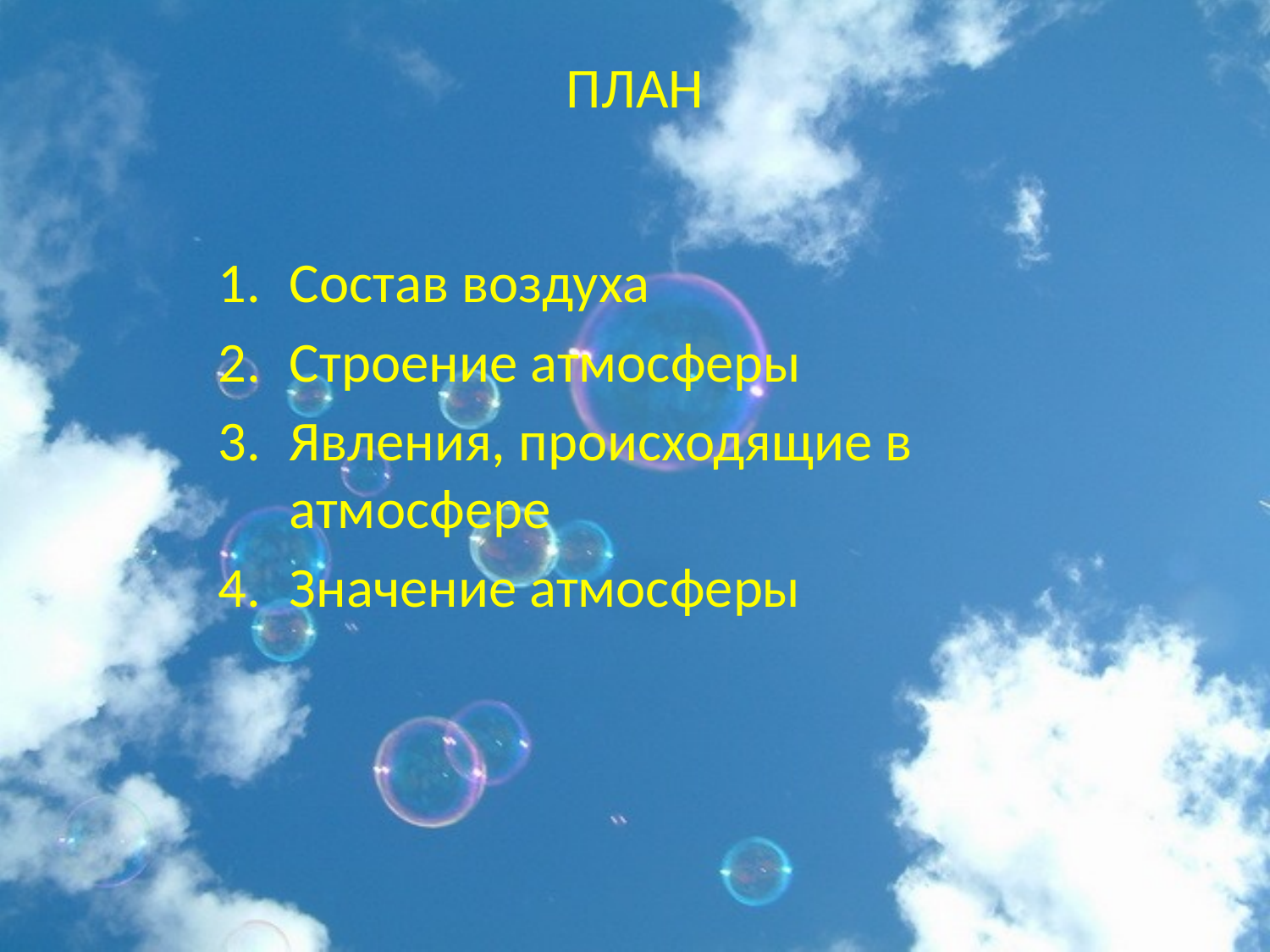

# ПЛАН
Состав воздуха
Строение атмосферы
Явления, происходящие в атмосфере
Значение атмосферы